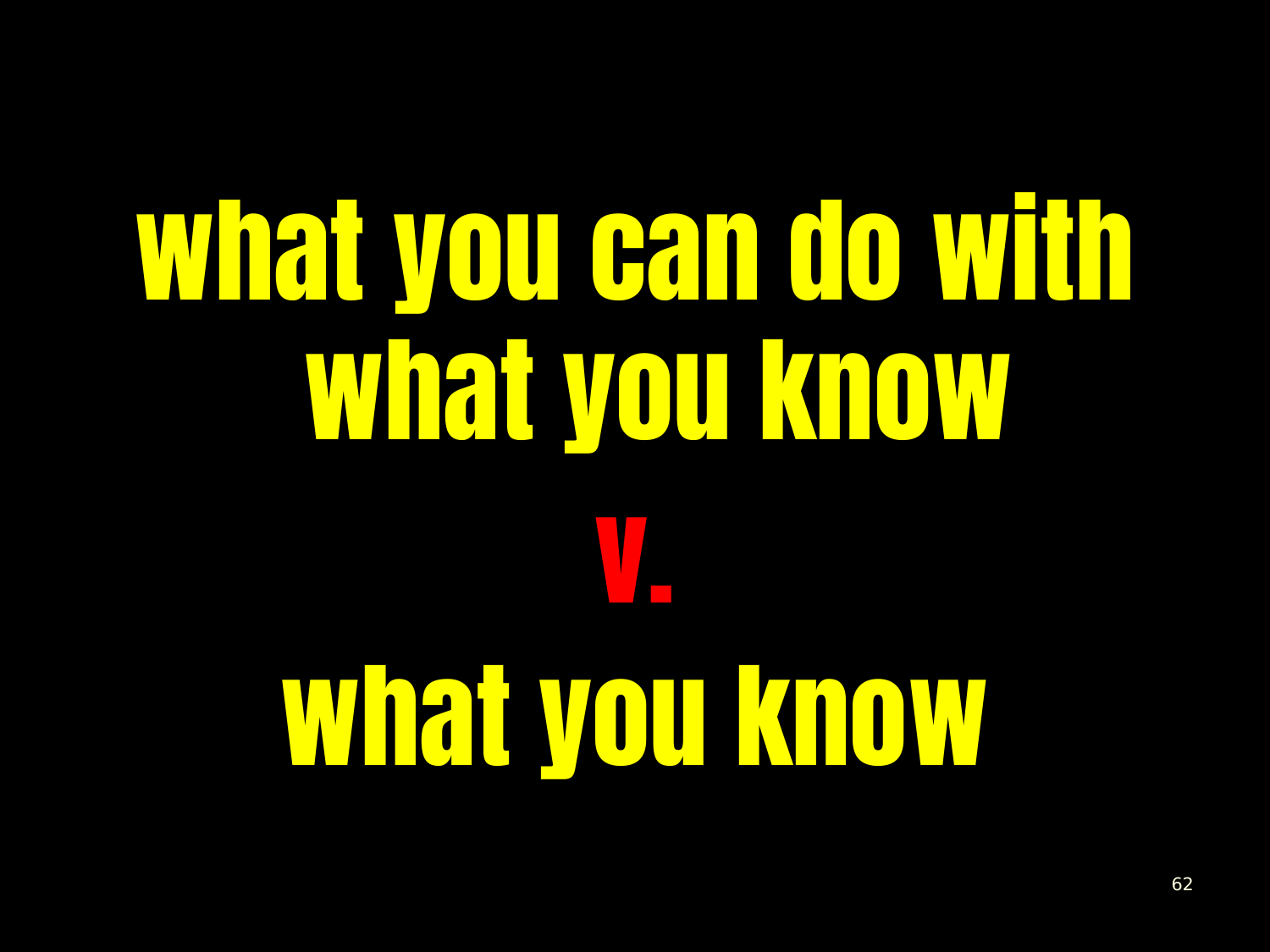

what you can do with what you know
v.
what you know
62